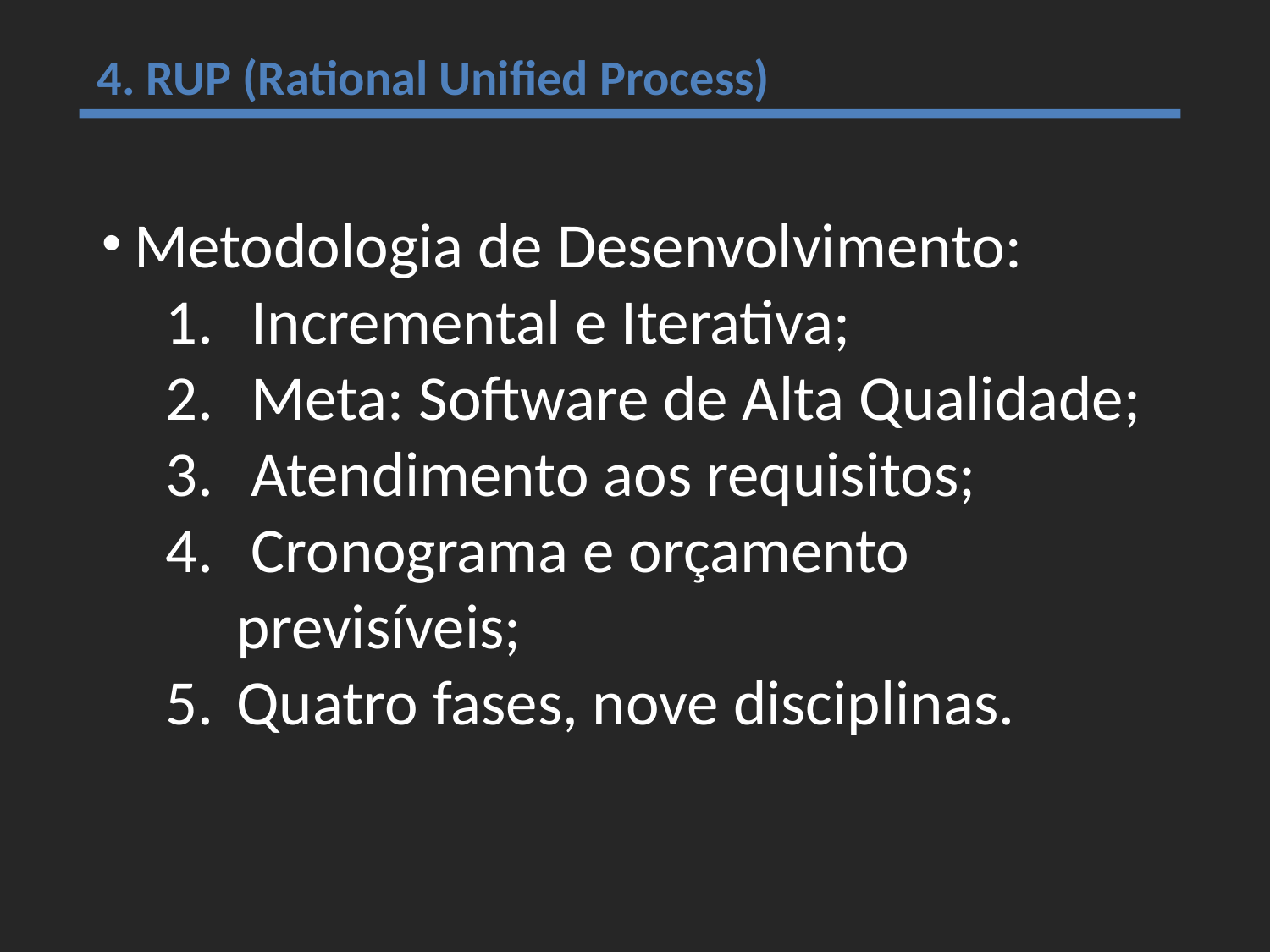

4. RUP (Rational Unified Process)

 Metodologia de Desenvolvimento:
 Incremental e Iterativa;
 Meta: Software de Alta Qualidade;
 Atendimento aos requisitos;
 Cronograma e orçamento previsíveis;
Quatro fases, nove disciplinas.